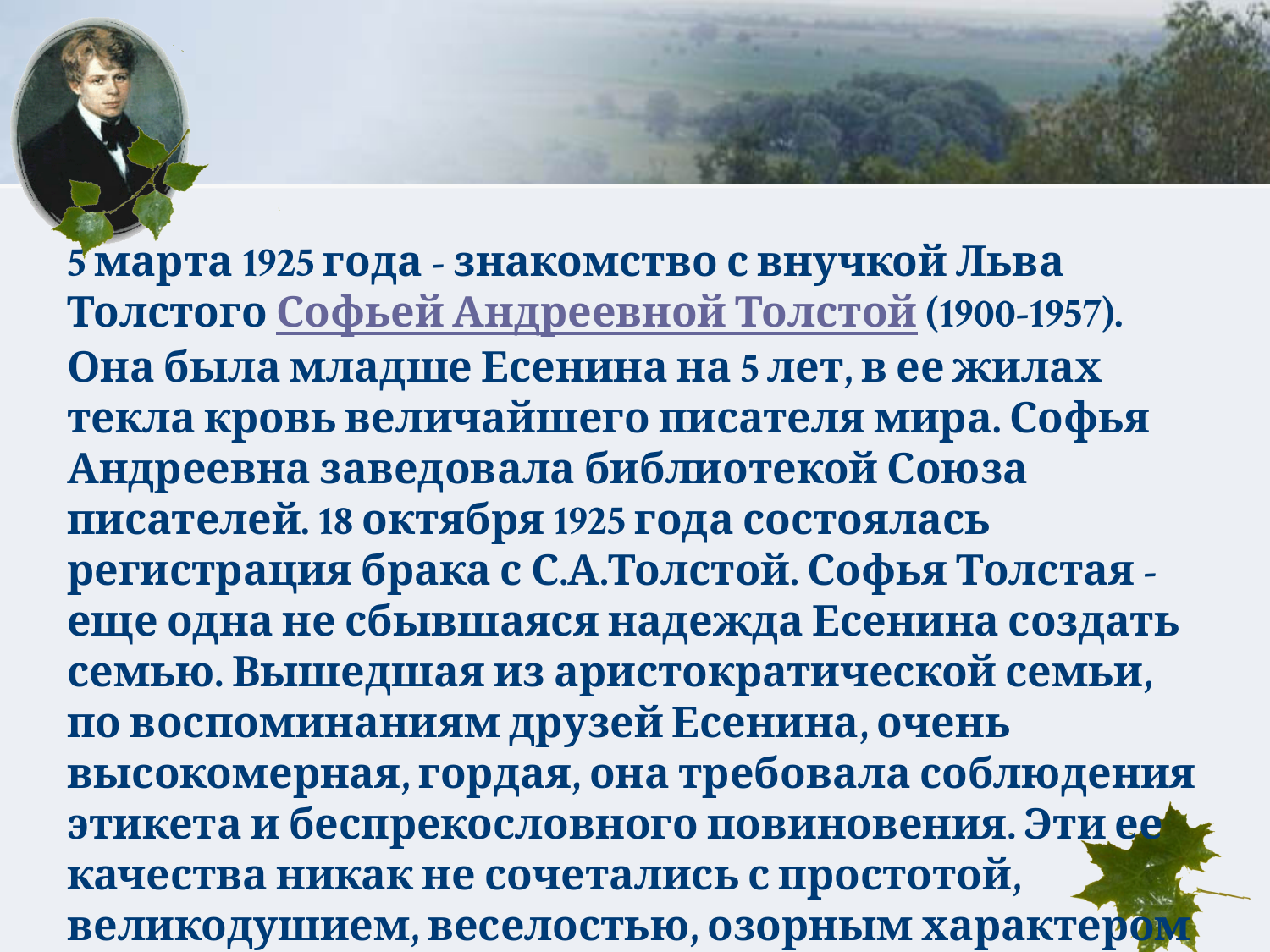

5 марта 1925 года - знакомство с внучкой Льва Толстого Софьей Андреевной Толстой (1900-1957). Она была младше Есенина на 5 лет, в ее жилах текла кровь величайшего писателя мира. Софья Андреевна заведовала библиотекой Союза писателей. 18 октября 1925 года состоялась регистрация брака с С.А.Толстой. Софья Толстая - еще одна не сбывшаяся надежда Есенина создать семью. Вышедшая из аристократической семьи, по воспоминаниям друзей Есенина, очень высокомерная, гордая, она требовала соблюдения этикета и беспрекословного повиновения. Эти ее качества никак не сочетались с простотой, великодушием, веселостью, озорным характером Сергея. Вскоре они разошлись.